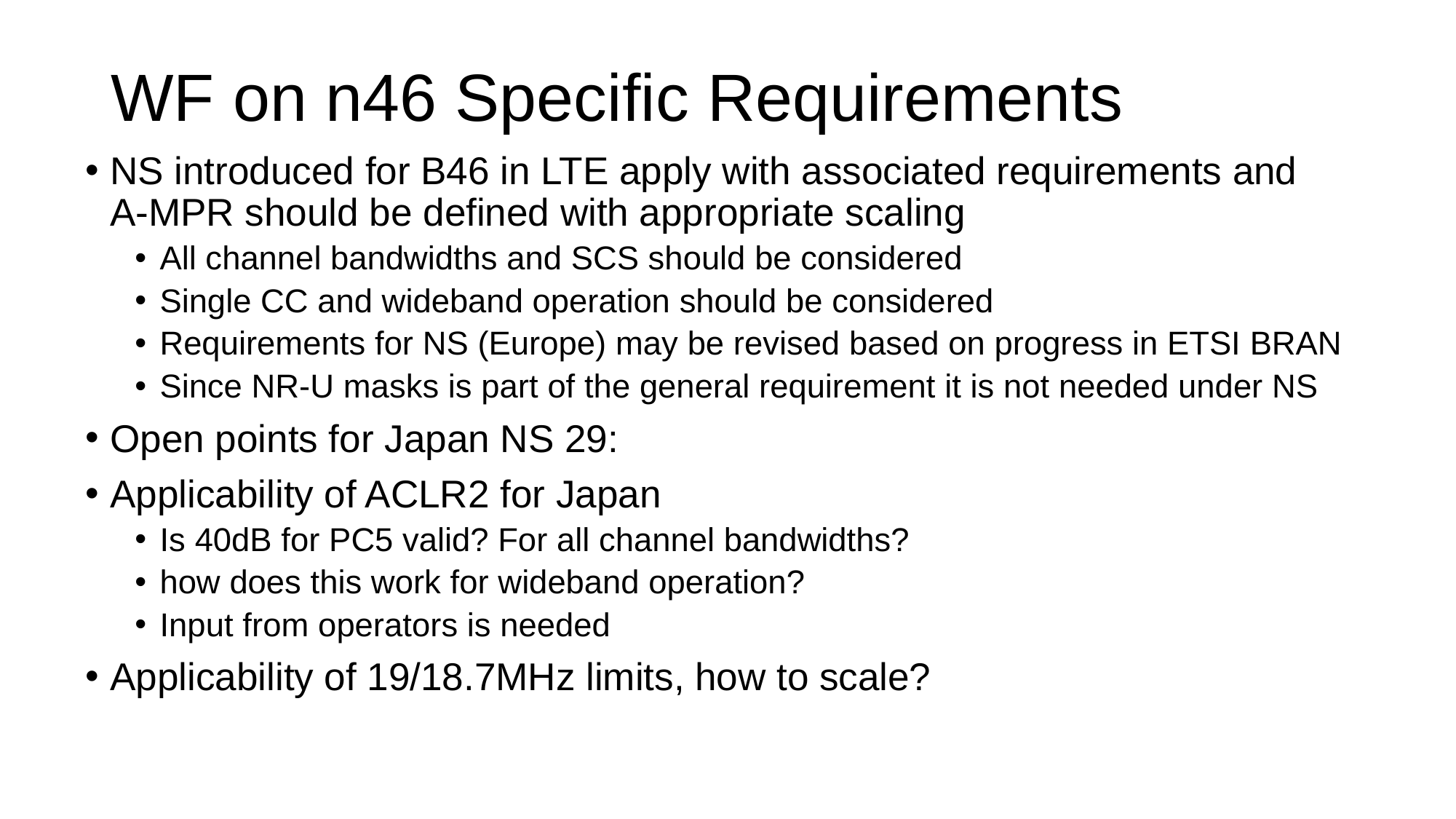

# WF on n46 Specific Requirements
NS introduced for B46 in LTE apply with associated requirements and A-MPR should be defined with appropriate scaling
All channel bandwidths and SCS should be considered
Single CC and wideband operation should be considered
Requirements for NS (Europe) may be revised based on progress in ETSI BRAN
Since NR-U masks is part of the general requirement it is not needed under NS
Open points for Japan NS 29:
Applicability of ACLR2 for Japan
Is 40dB for PC5 valid? For all channel bandwidths?
how does this work for wideband operation?
Input from operators is needed
Applicability of 19/18.7MHz limits, how to scale?